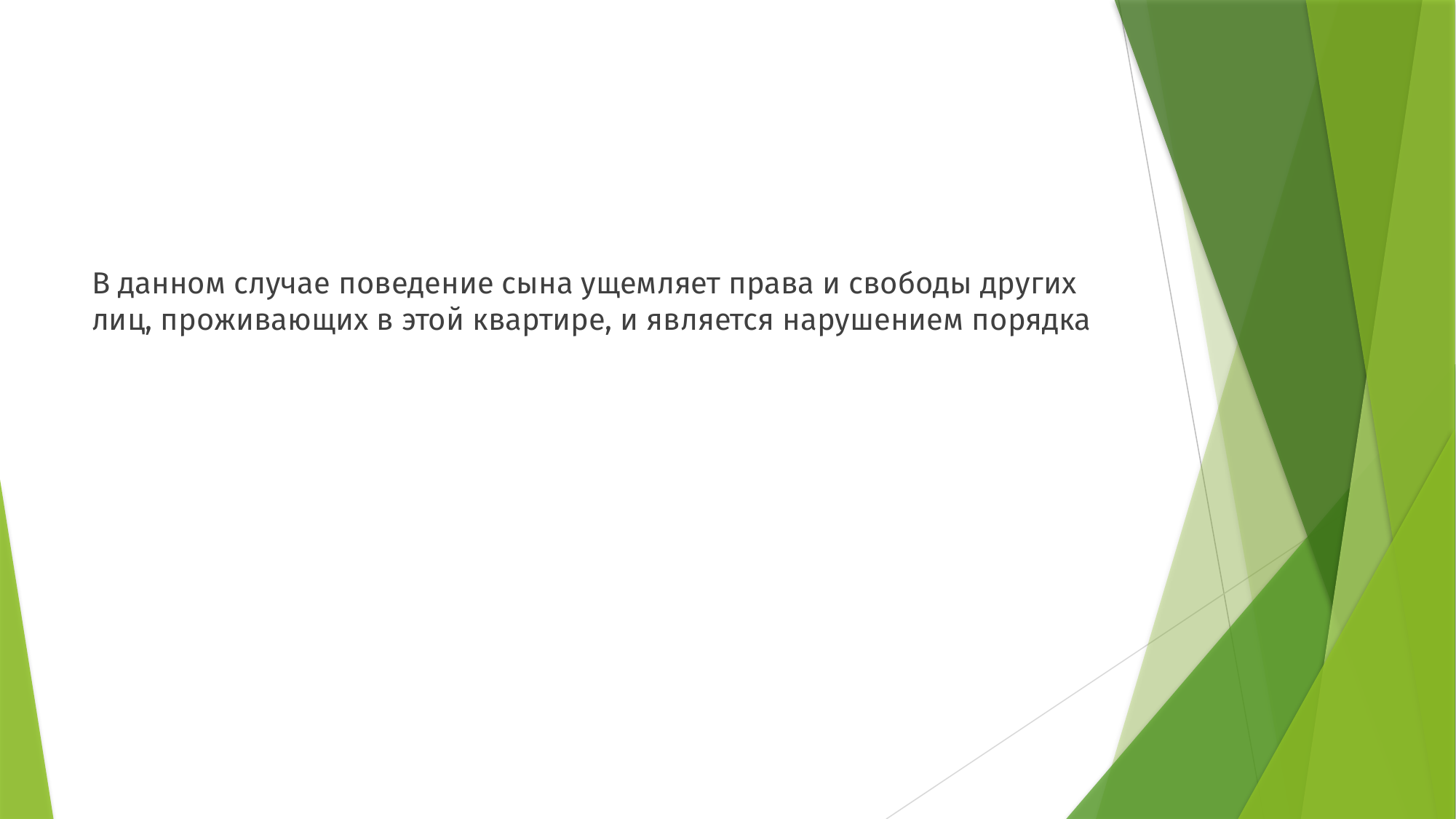

#
В данном случае поведение сына ущемляет права и свободы других лиц, проживающих в этой квартире, и является нарушением порядка